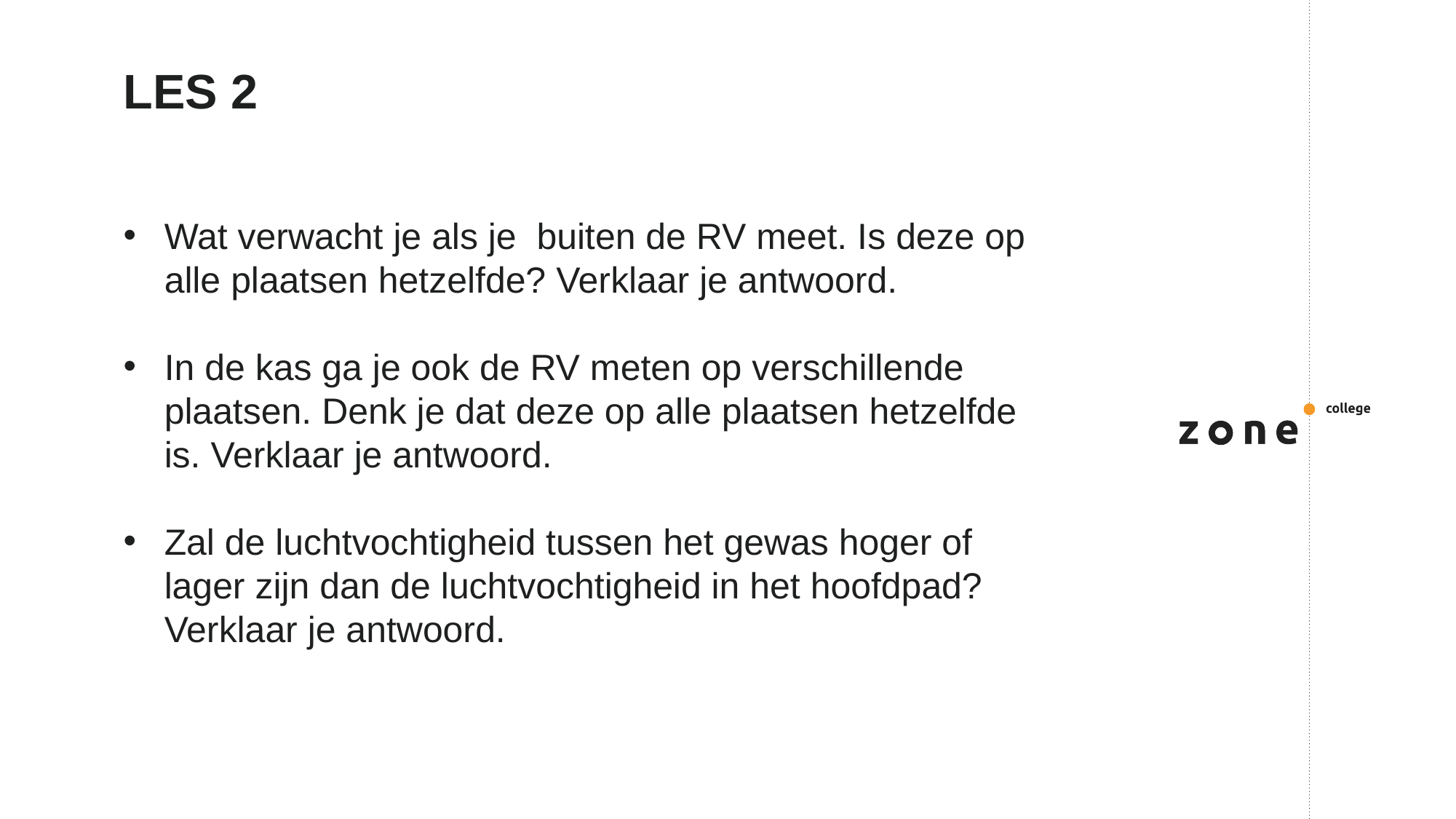

# LES 2
Wat verwacht je als je  buiten de RV meet. Is deze op alle plaatsen hetzelfde? Verklaar je antwoord.

In de kas ga je ook de RV meten op verschillende plaatsen. Denk je dat deze op alle plaatsen hetzelfde is. Verklaar je antwoord.

Zal de luchtvochtigheid tussen het gewas hoger of lager zijn dan de luchtvochtigheid in het hoofdpad? Verklaar je antwoord.